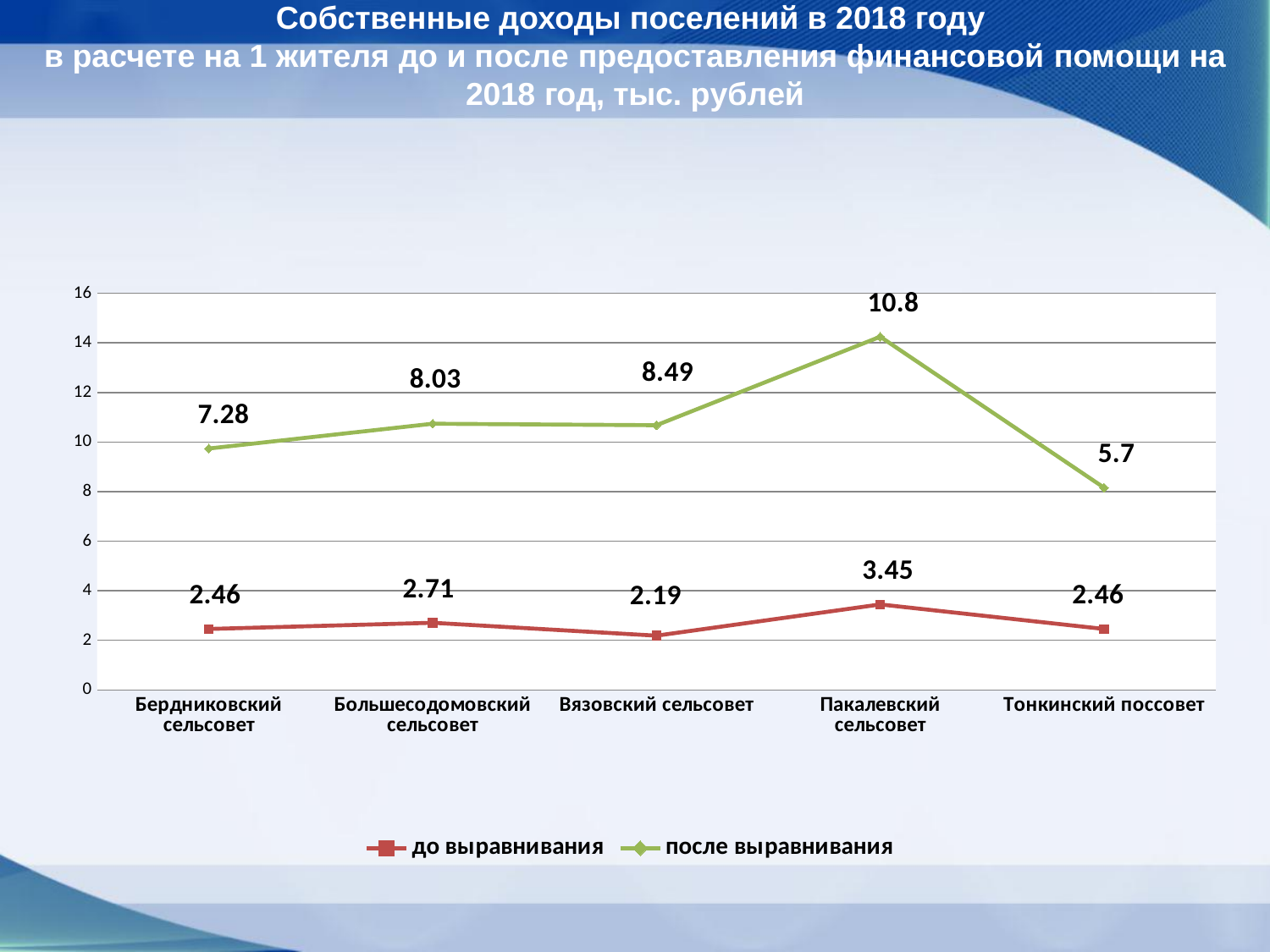

# Собственные доходы поселений в 2018 году в расчете на 1 жителя до и после предоставления финансовой помощи на 2018 год, тыс. рублей

### Chart

| Category | до выравнивания | после выравнивания |
|---|---|---|
| Бердниковский сельсовет | 2.46 | 7.28 |
| Большесодомовский сельсовет | 2.71 | 8.03 |
| Вязовский сельсовет | 2.19 | 8.49 |
| Пакалевский сельсовет | 3.45 | 10.8 |
| Тонкинский поссовет | 2.46 | 5.7 |